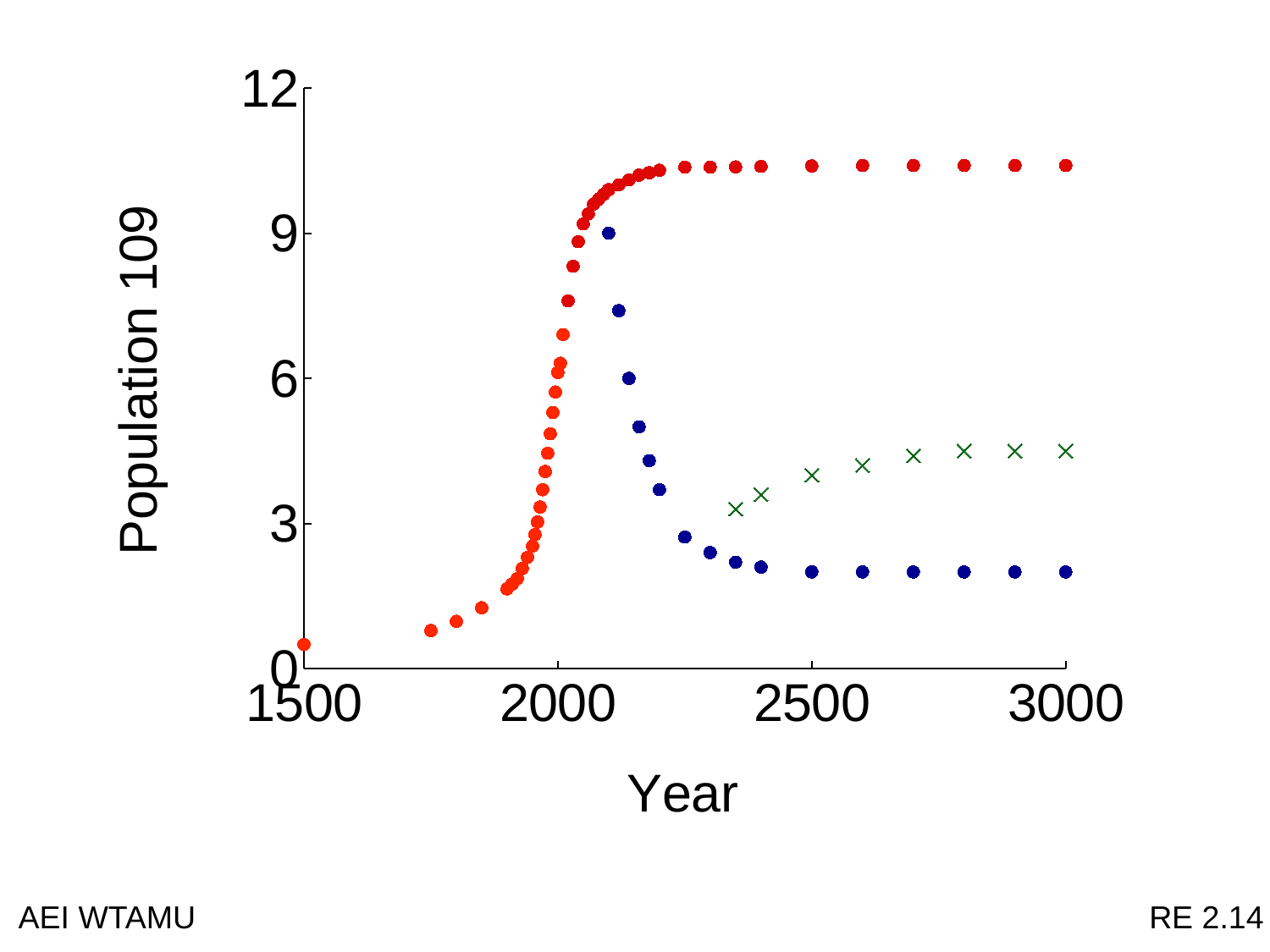

### Chart:

| Category | Series1 | Series2 | Series3 | Series4 |
|---|---|---|---|---|
RE 2.14
AEI WTAMU